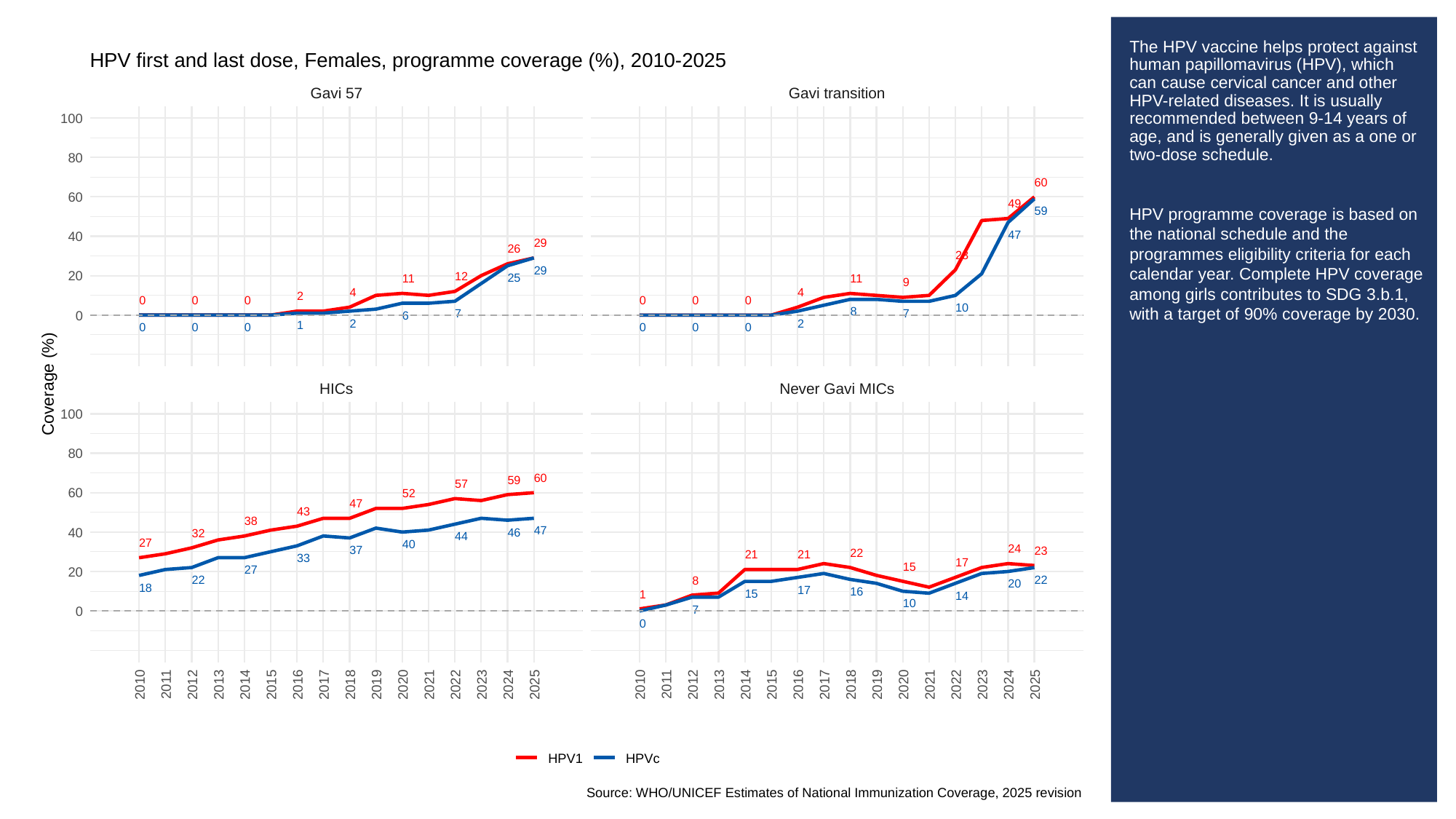

# The HPV vaccine helps protect against human papillomavirus (HPV), which can cause cervical cancer and other HPV-related diseases. It is usually recommended between 9-14 years of age, and is generally given as a one or two-dose schedule.

HPV programme coverage is based on the national schedule and the programmes eligibility criteria for each calendar year. Complete HPV coverage among girls contributes to SDG 3.b.1, with a target of 90% coverage by 2030.

HPV first and last dose, Females, programme coverage (%), 2010-2025
Gavi 57
Gavi transition

100

80

60
60

49
59

47
40

29
26
23

29
20
12
25
11
11

9
4
4
2

0
0
0
0
0
0
10
8
7
7
0
6

2
2
1
0
0
0
0
0
0

Coverage (%)
HICs
Never Gavi MICs

100

80

60
59
57
60
52

47
43

38

47
40
46
32
44

27
40
24
37
23
22
21
21

33
17
15

27
20

22
22
8
20
18
17
16
15
1
14

10
7
0

0

2011
2011
2010
2012
2013
2014
2015
2016
2017
2018
2019
2020
2021
2022
2023
2024
2025
2010
2012
2013
2014
2015
2016
2017
2018
2019
2020
2021
2022
2023
2024
2025
HPV1
HPVc

Source: WHO/UNICEF Estimates of National Immunization Coverage, 2025 revision